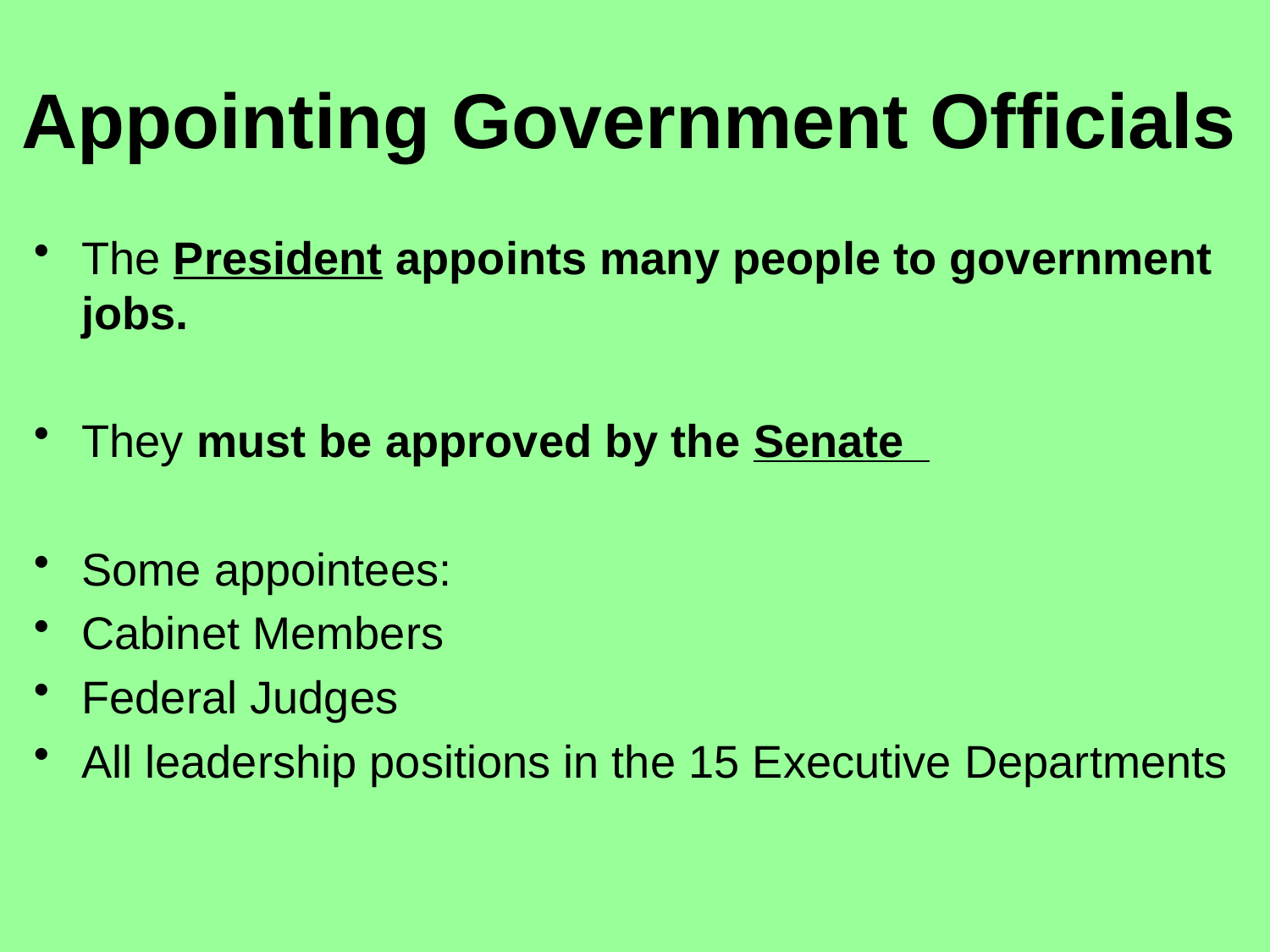

Appointing Government Officials
The President appoints many people to government jobs.

They must be approved by the Senate

Some appointees:
Cabinet Members
Federal Judges
All leadership positions in the 15 Executive Departments